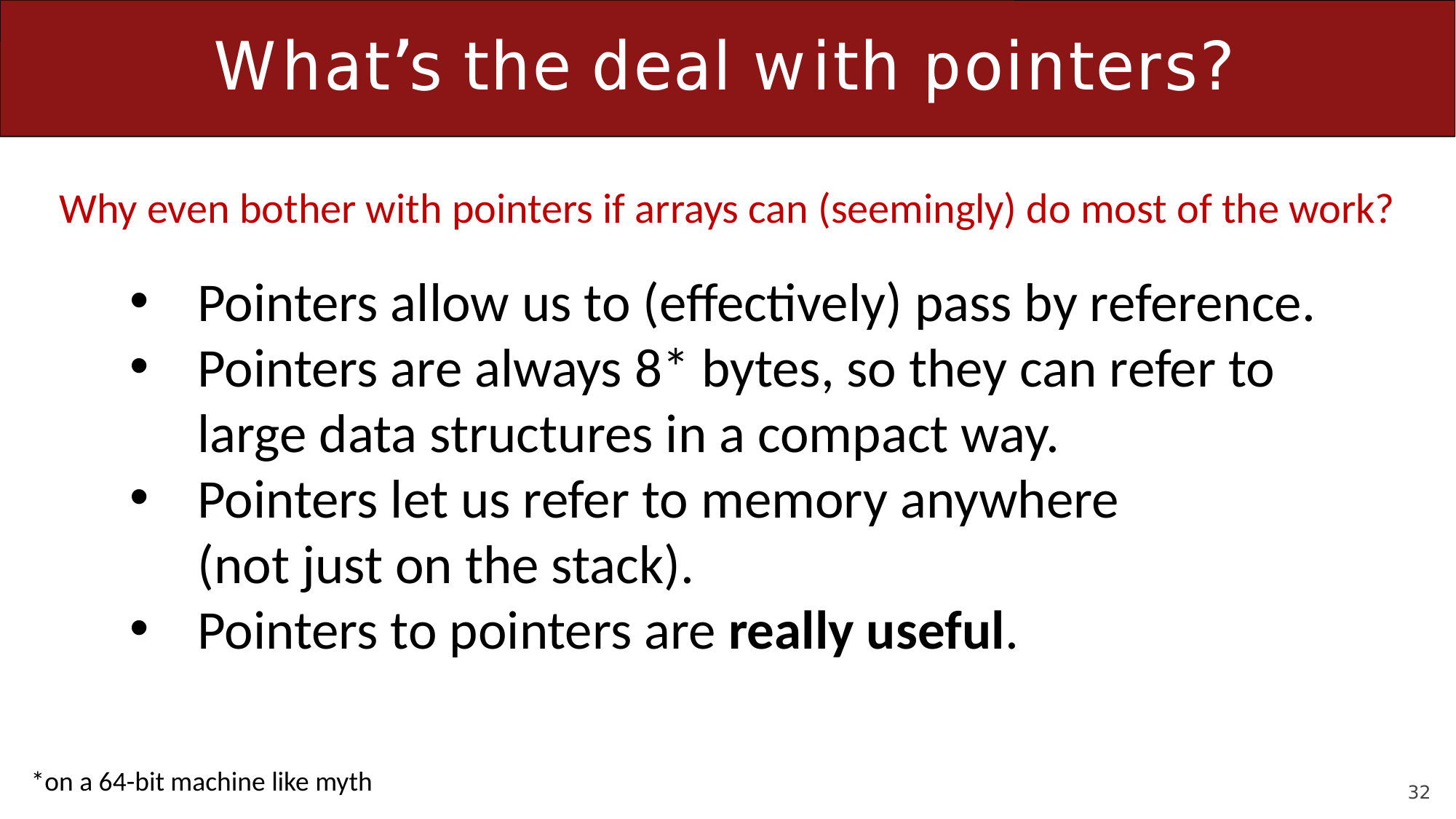

# What’s the deal with pointers?
Why even bother with pointers if arrays can (seemingly) do most of the work?
Pointers allow us to (effectively) pass by reference.
Pointers are always 8* bytes, so they can refer to large data structures in a compact way.
Pointers let us refer to memory anywhere
(not just on the stack).
Pointers to pointers are really useful.
*on a 64-bit machine like myth